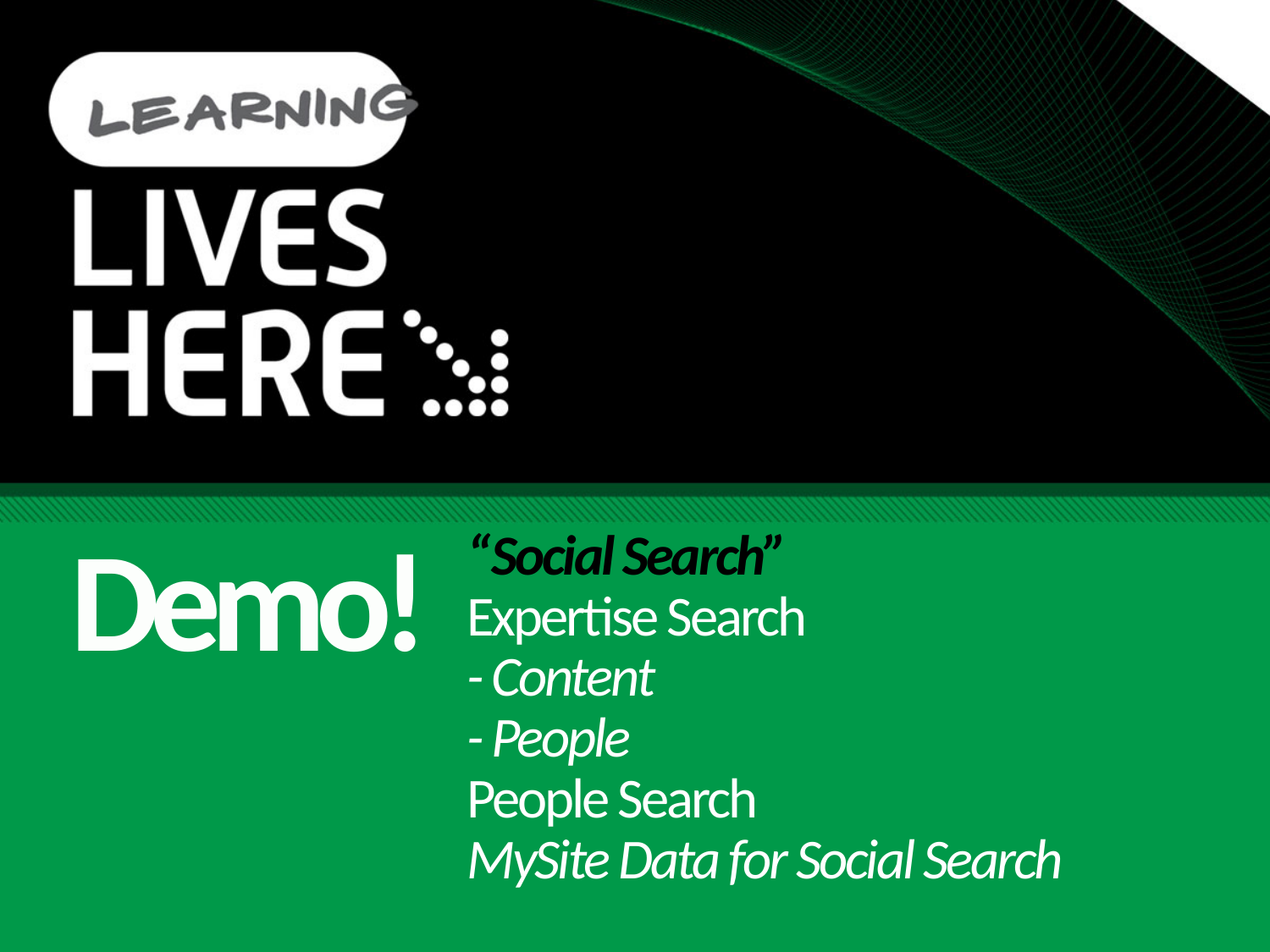

# “Social Search” Expertise Search - Content - People People Search MySite Data for Social Search
Demo!